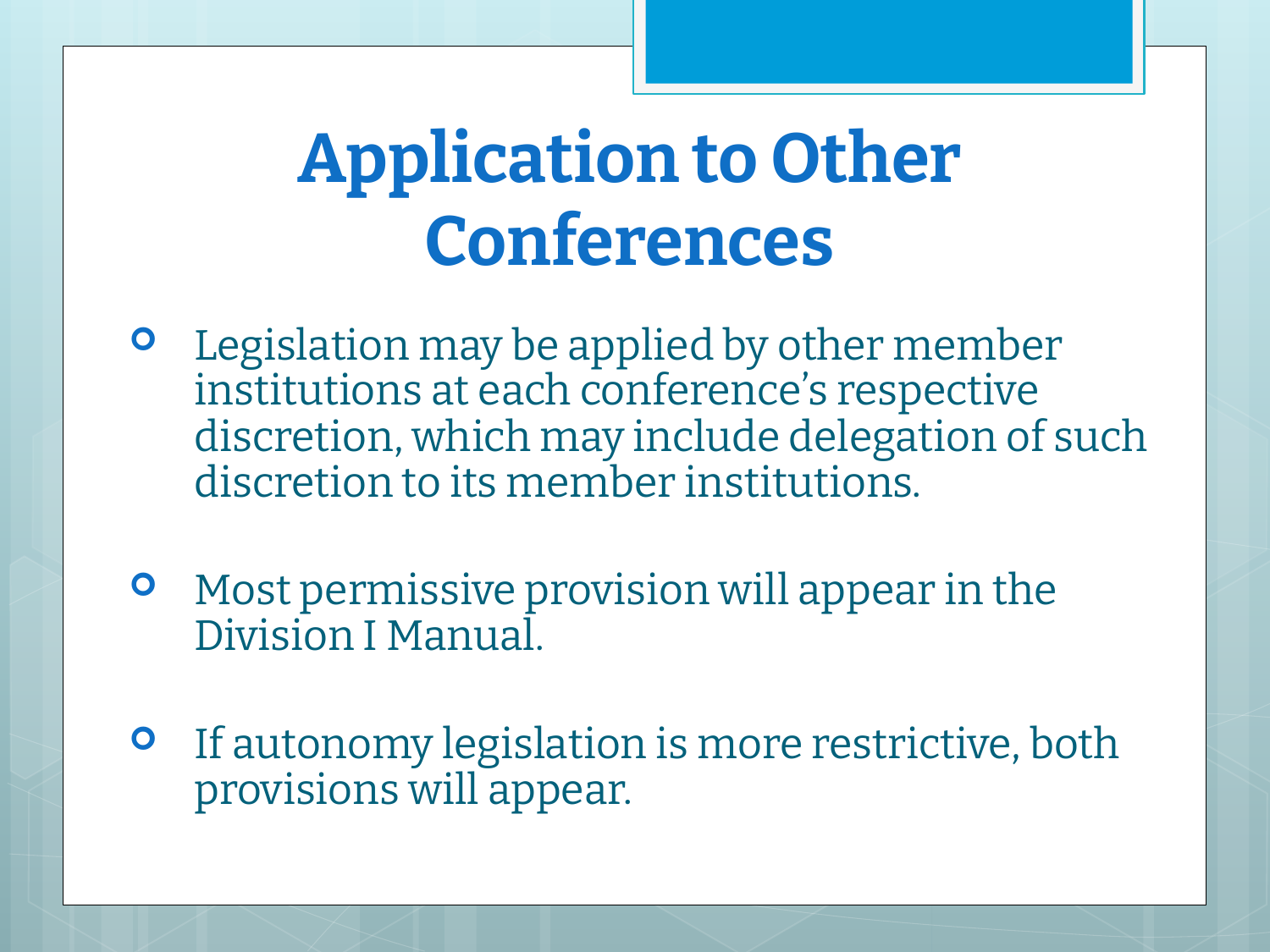

# Application to Other Conferences

Legislation may be applied by other member institutions at each conference’s respective discretion, which may include delegation of such discretion to its member institutions.

Most permissive provision will appear in the Division I Manual.

If autonomy legislation is more restrictive, both provisions will appear.